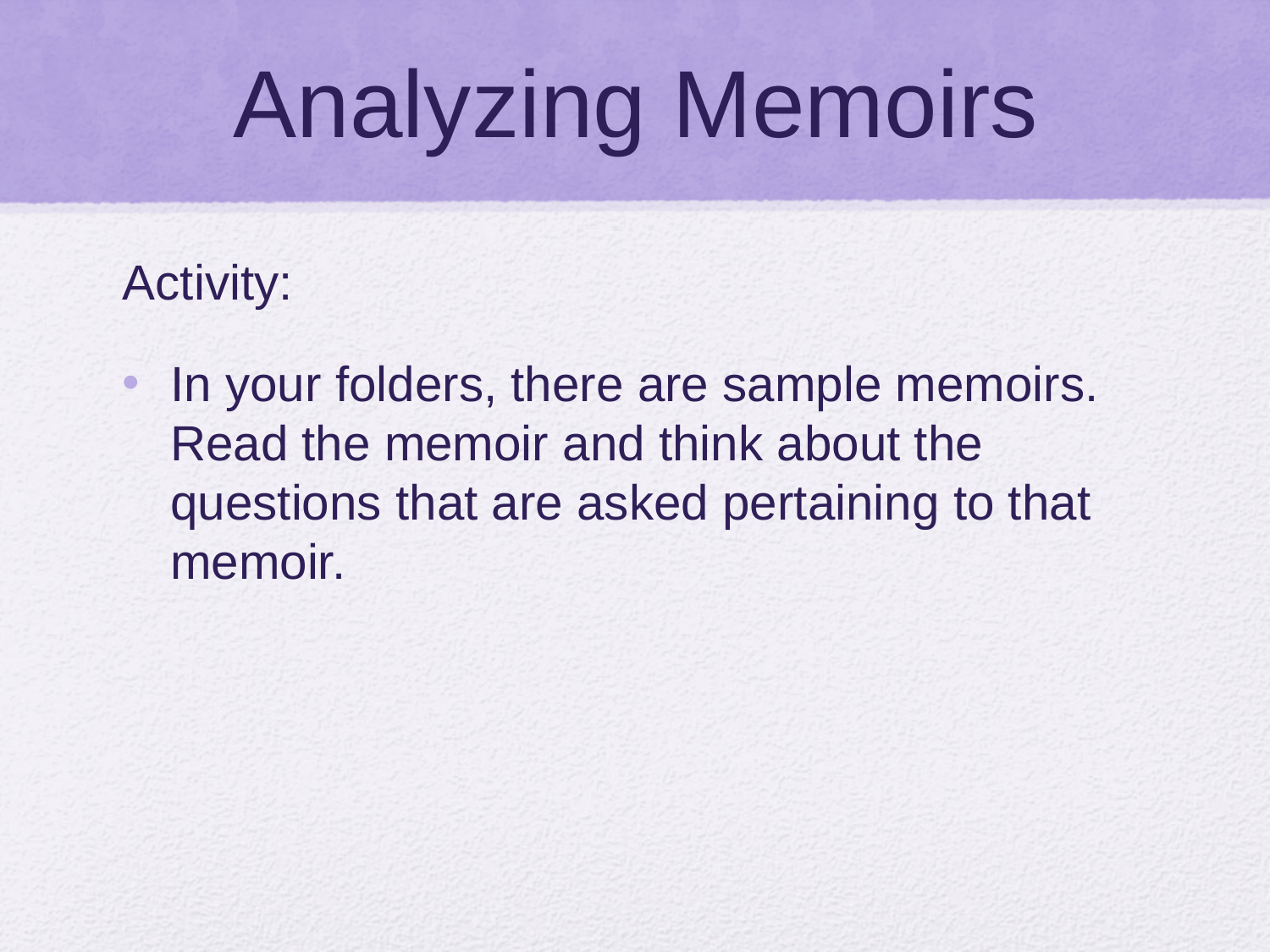

# Analyzing Memoirs
Activity:
In your folders, there are sample memoirs.  Read the memoir and think about the questions that are asked pertaining to that memoir.